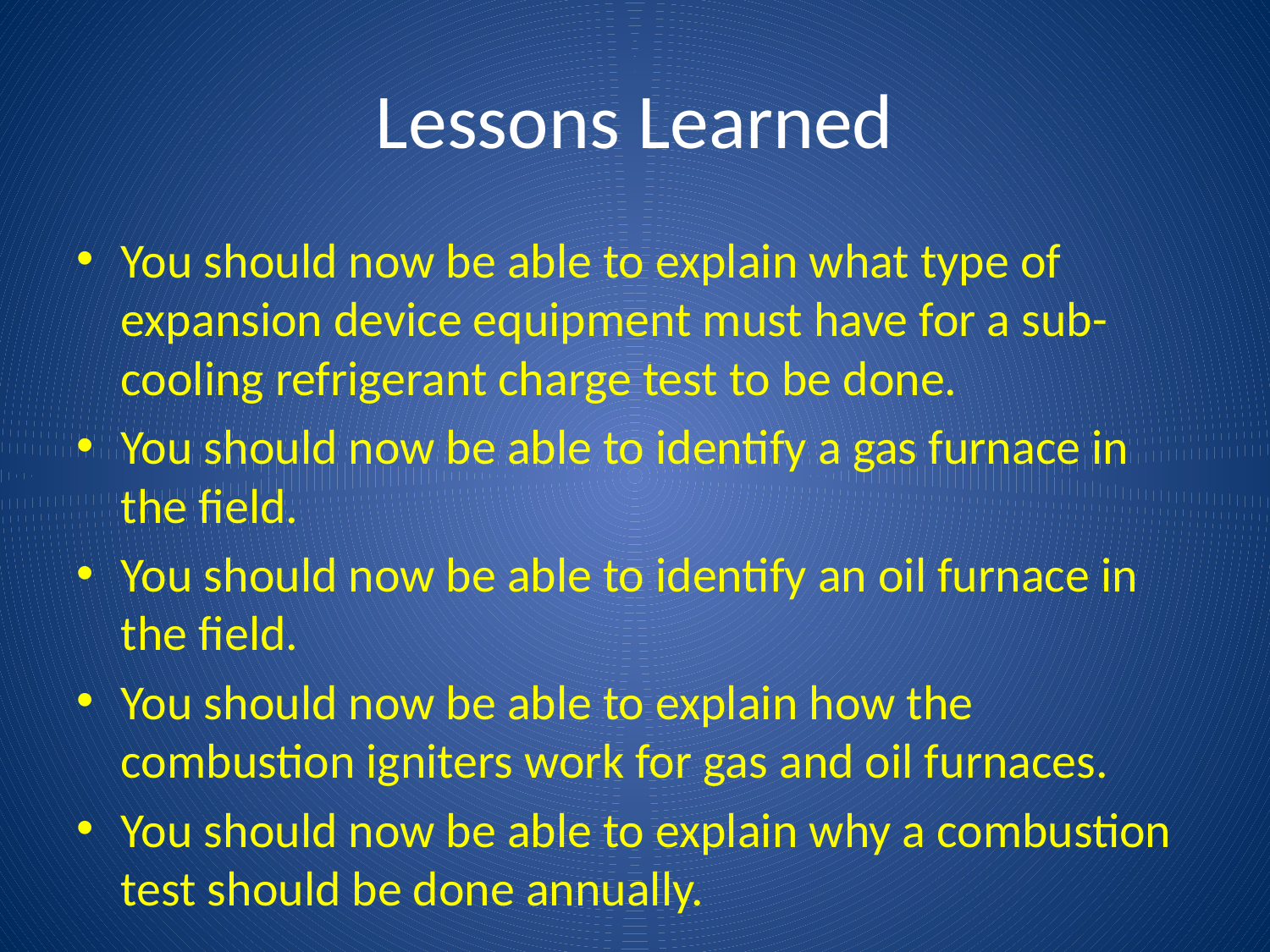

# Lessons Learned
You should now be able to explain what type of expansion device equipment must have for a sub-cooling refrigerant charge test to be done.
You should now be able to identify a gas furnace in the field.
You should now be able to identify an oil furnace in the field.
You should now be able to explain how the combustion igniters work for gas and oil furnaces.
You should now be able to explain why a combustion test should be done annually.